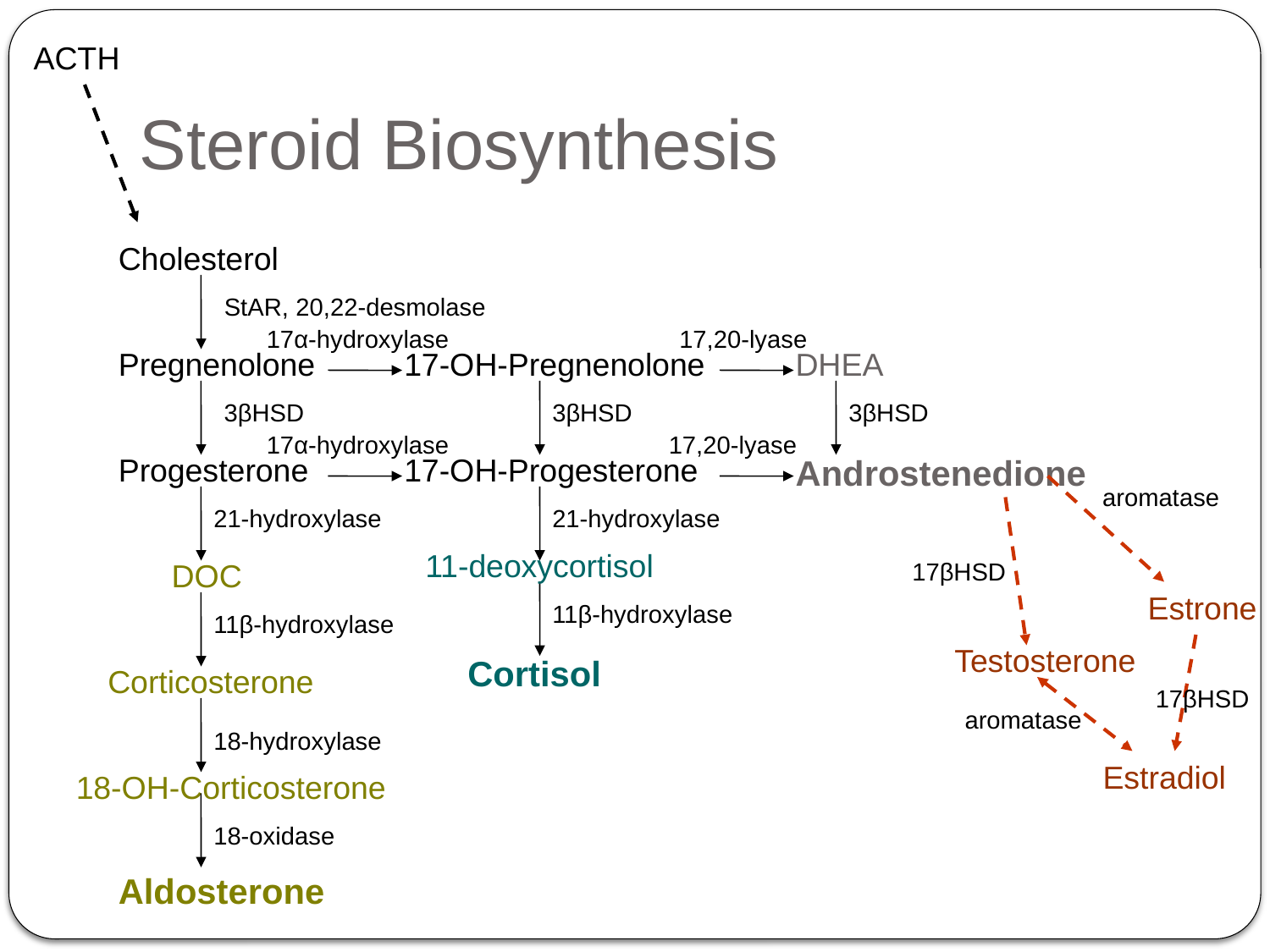

ACTH

# Steroid Biosynthesis
Cholesterol

Pregnenolone

Progesterone
StAR, 20,22-desmolase
3βHSD
17α-hydroxylase
3βHSD
17α-hydroxylase
17,20-lyase
3βHSD
17,20-lyase
17-OH-Pregnenolone

17-OH-Progesterone

DHEA

Androstenedione

aromatase
17βHSD
17βHSD
aromatase

Estrone
Testosterone

Estradiol

      DOC

Corticosterone

18-OH-Corticosterone

Aldosterone

11-deoxycortisol

Cortisol
21-hydroxylase
11β-hydroxylase
18-hydroxylase
18-oxidase
21-hydroxylase
11β-hydroxylase